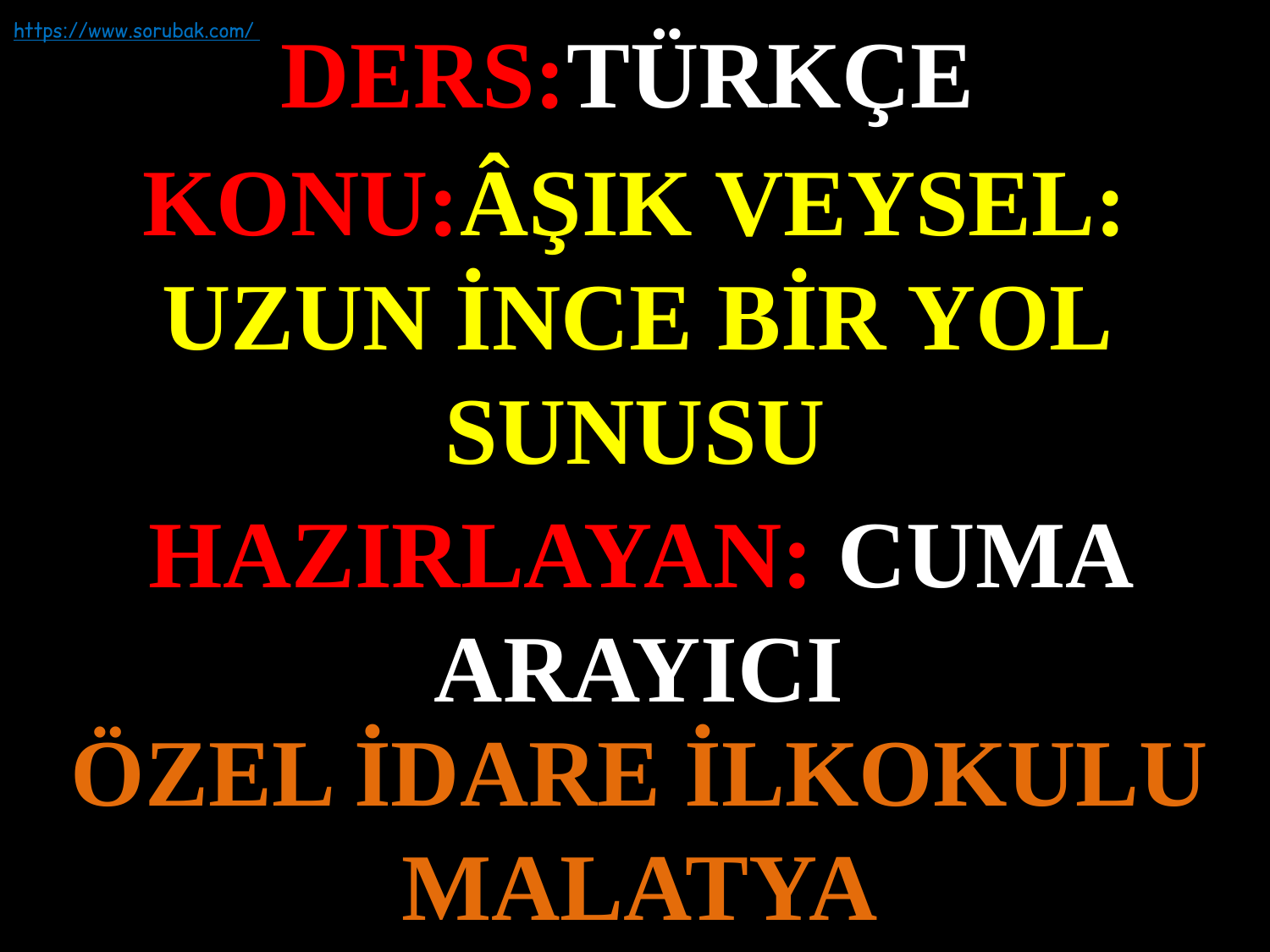

DERS:TÜRKÇE
https://www.sorubak.com/
KONU:ÂŞIK VEYSEL: UZUN İNCE BİR YOL SUNUSU
#
HAZIRLAYAN: CUMA ARAYICI
ÖZEL İDARE İLKOKULU MALATYA